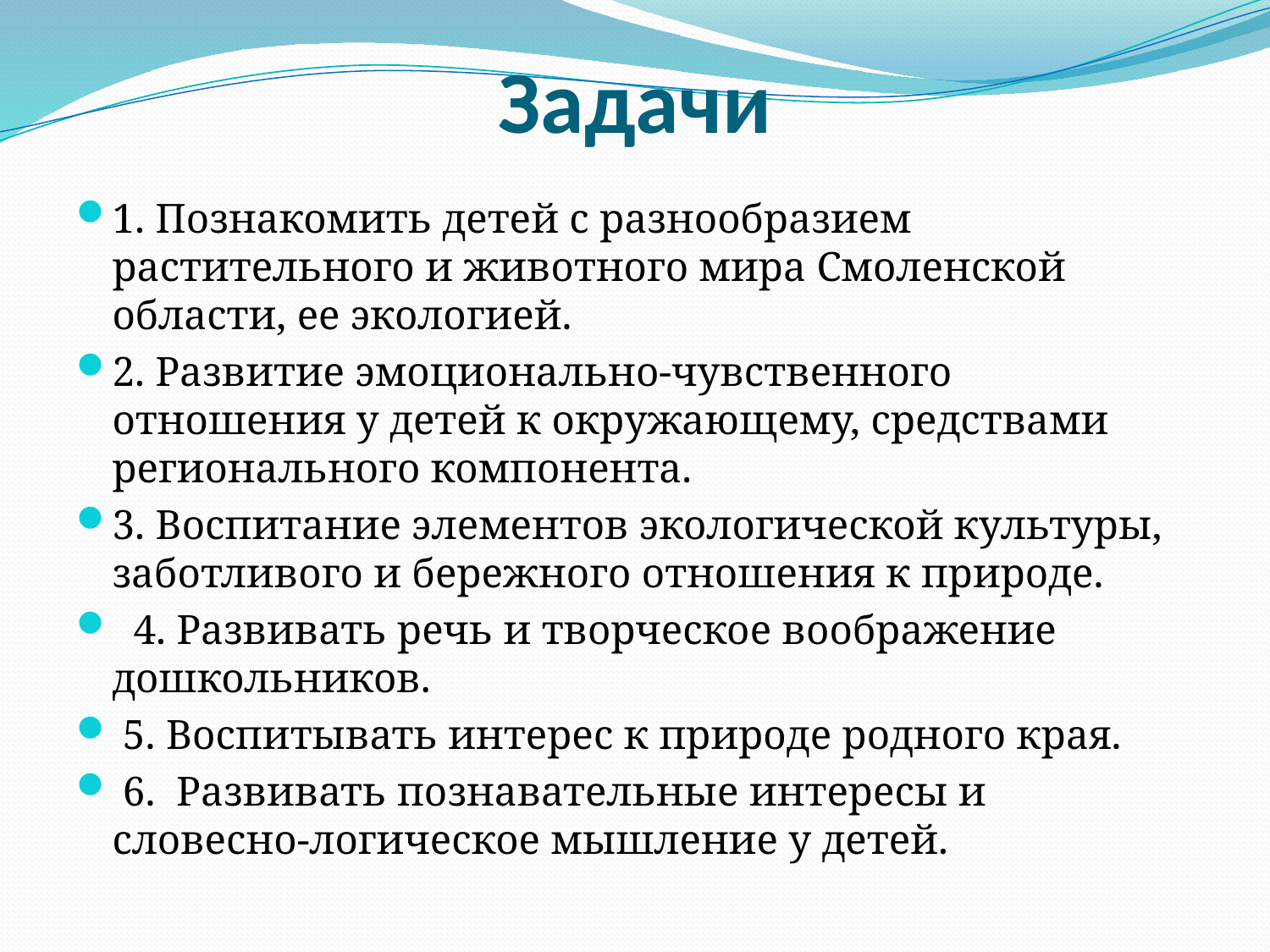

# Задачи
1. Познакомить детей с разнообразием растительного и животного мира Смоленской области, ее экологией.
2. Развитие эмоционально-чувственного отношения у детей к окружающему, средствами регионального компонента.
3. Воспитание элементов экологической культуры, заботливого и бережного отношения к природе.
  4. Развивать речь и творческое воображение дошкольников.
 5. Воспитывать интерес к природе родного края.
 6.  Развивать познавательные интересы и словесно-логическое мышление у детей.